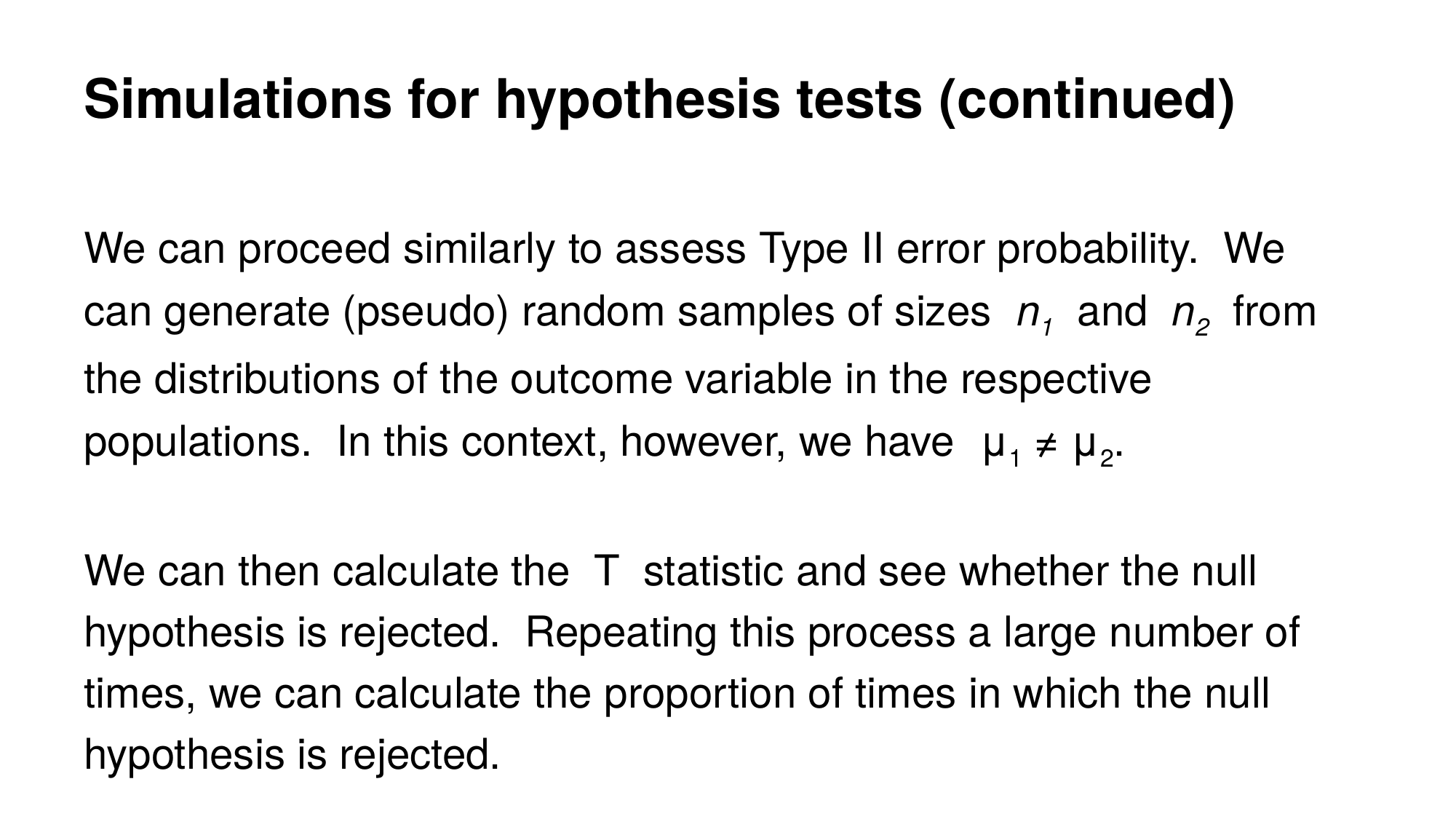

# Simulations for hypothesis tests (continued)
We can proceed similarly to assess Type II error probability.  We can generate (pseudo) random samples of sizes  n1  and  n2  from the distributions of the outcome variable in the respective populations.  In this context, however, we have  μ1 ≠ μ2.

We can then calculate the  T  statistic and see whether the null hypothesis is rejected.  Repeating this process a large number of times, we can calculate the proportion of times in which the null hypothesis is rejected.